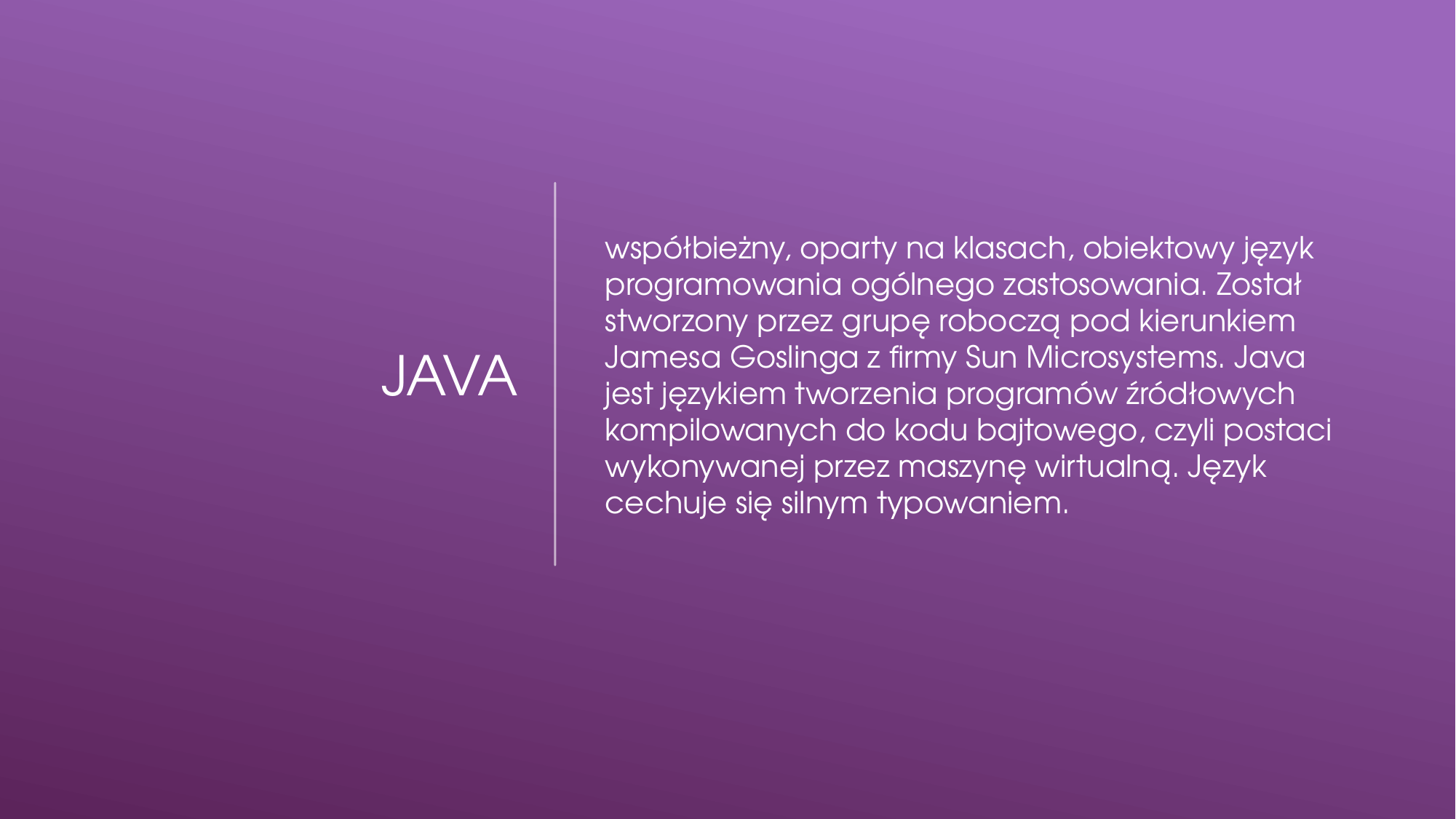

# Java
współbieżny, oparty na klasach, obiektowy język programowania ogólnego zastosowania. Został stworzony przez grupę roboczą pod kierunkiem Jamesa Goslinga z firmy Sun Microsystems. Java jest językiem tworzenia programów źródłowych kompilowanych do kodu bajtowego, czyli postaci wykonywanej przez maszynę wirtualną. Język cechuje się silnym typowaniem.